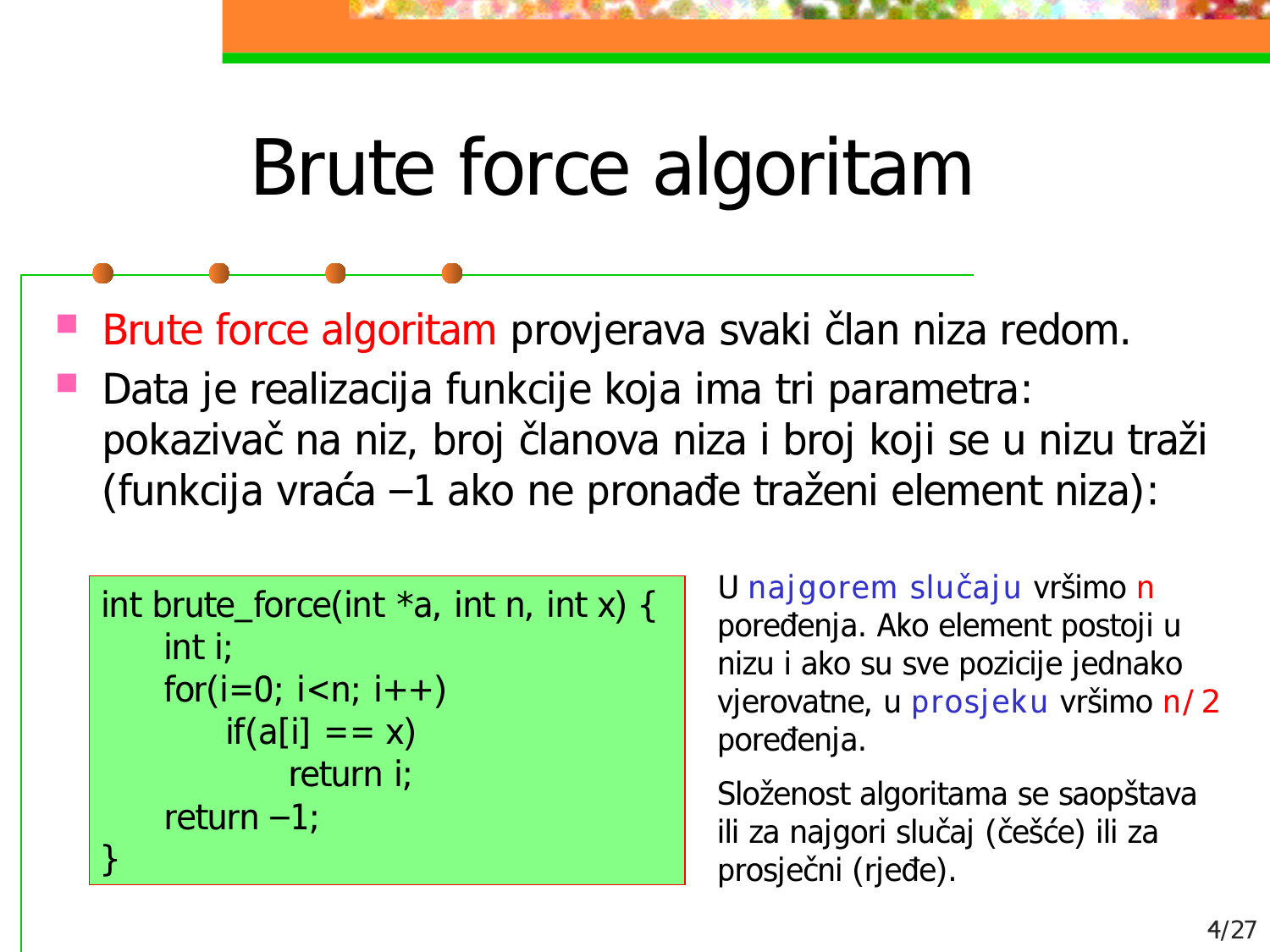

# Brute force algoritam
Brute force algoritam provjerava svaki član niza redom.
Data je realizacija funkcije koja ima tri parametra: pokazivač na niz, broj članova niza i broj koji se u nizu traži (funkcija vraća –1 ako ne pronađe traženi element niza):
U najgorem slučaju vršimo n poređenja. Ako element postoji u nizu i ako su sve pozicije jednako vjerovatne, u prosjeku vršimo n/2 poređenja.
Složenost algoritama se saopštava ili za najgori slučaj (češće) ili za prosječni (rjeđe).
int brute_force(int *a, int n, int x) {
	int i;
	for(i=0; i<n; i++)				if(a[i] == x)
			return i;
	return –1;
}
4/27